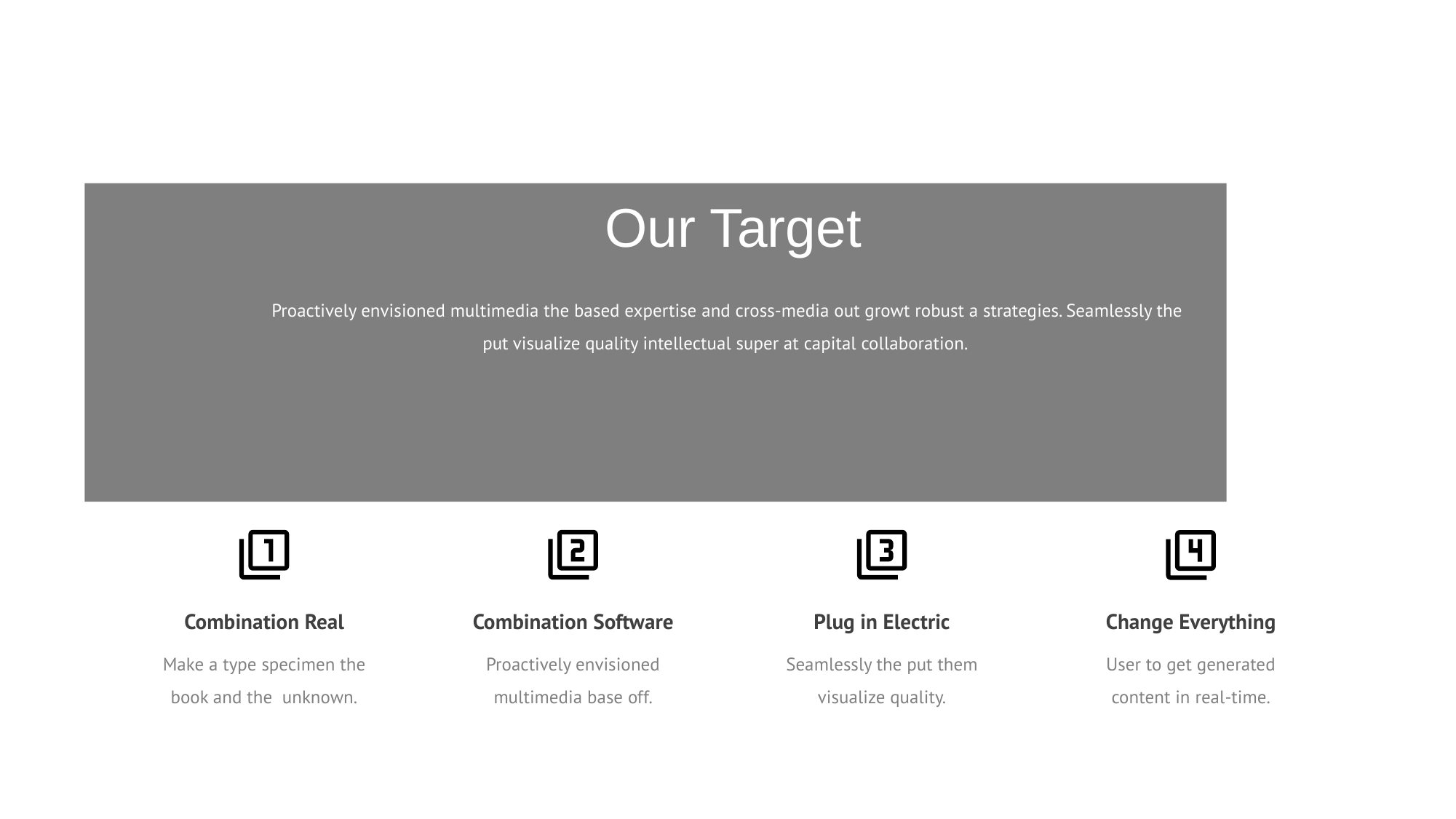

Our Target
Proactively envisioned multimedia the based expertise and cross-media out growt robust a strategies. Seamlessly the put visualize quality intellectual super at capital collaboration.

Combination Real
Combination Software
Plug in Electric
Change Everything
Make a type specimen the book and the  unknown.
Proactively envisioned multimedia base off.
Seamlessly the put them visualize quality.
User to get generated content in real-time.